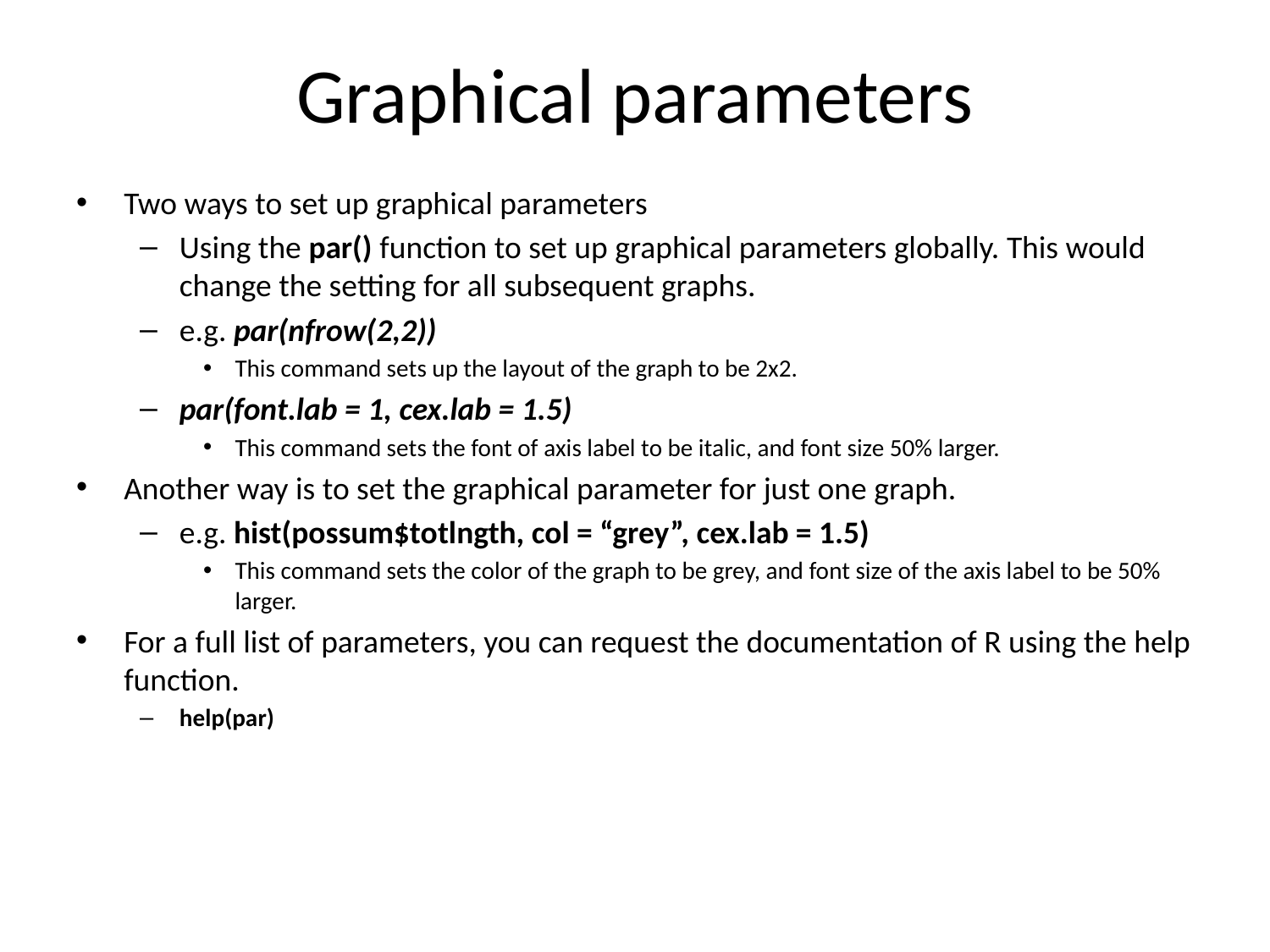

# Graphical parameters
Two ways to set up graphical parameters
Using the par() function to set up graphical parameters globally. This would change the setting for all subsequent graphs.
e.g. par(nfrow(2,2))
This command sets up the layout of the graph to be 2x2.
par(font.lab = 1, cex.lab = 1.5)
This command sets the font of axis label to be italic, and font size 50% larger.
Another way is to set the graphical parameter for just one graph.
e.g. hist(possum$totlngth, col = “grey”, cex.lab = 1.5)
This command sets the color of the graph to be grey, and font size of the axis label to be 50% larger.
For a full list of parameters, you can request the documentation of R using the help function.
help(par)